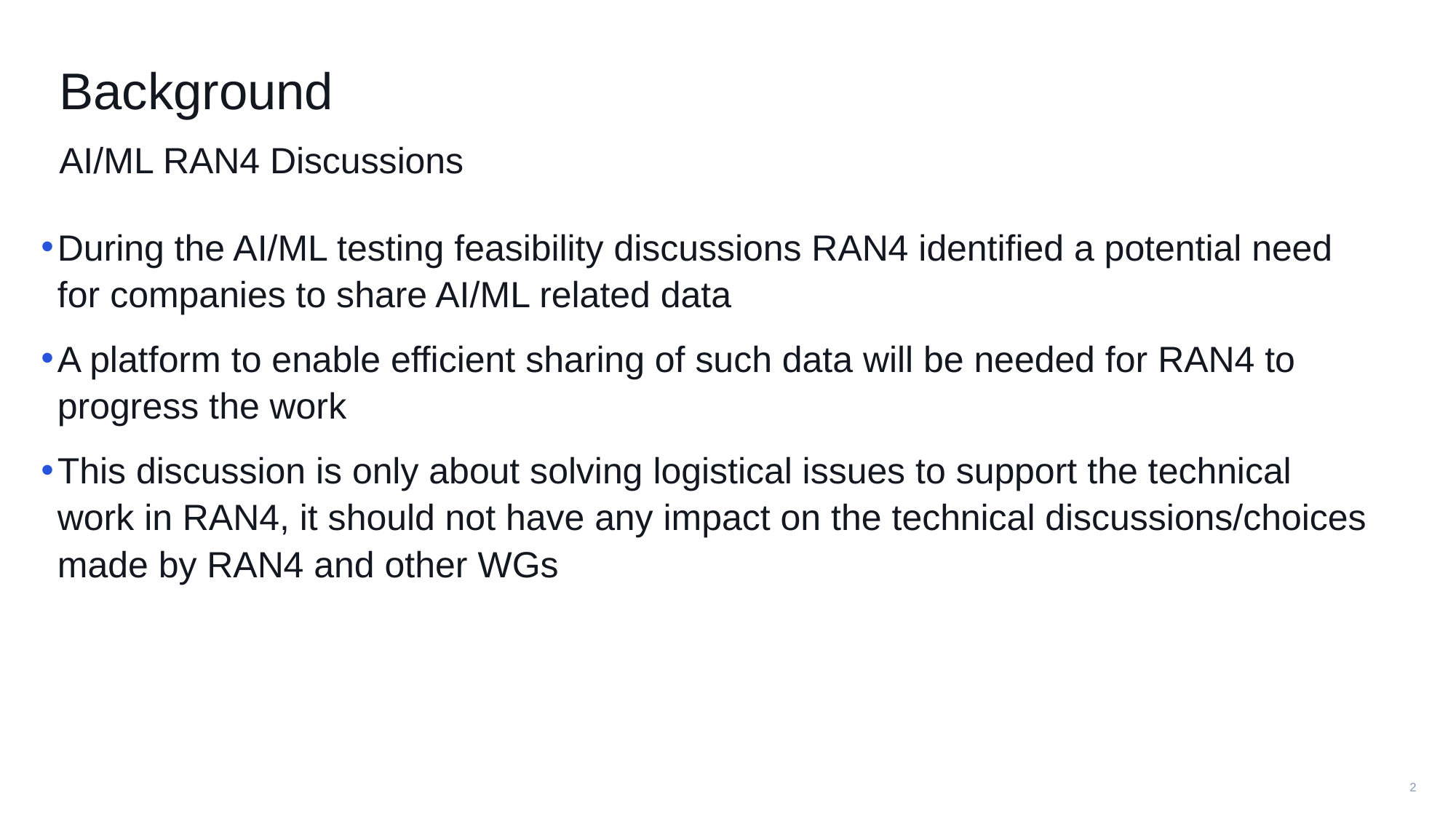

# Background
AI/ML RAN4 Discussions
During the AI/ML testing feasibility discussions RAN4 identified a potential need for companies to share AI/ML related data
A platform to enable efficient sharing of such data will be needed for RAN4 to progress the work
This discussion is only about solving logistical issues to support the technical work in RAN4, it should not have any impact on the technical discussions/choices made by RAN4 and other WGs